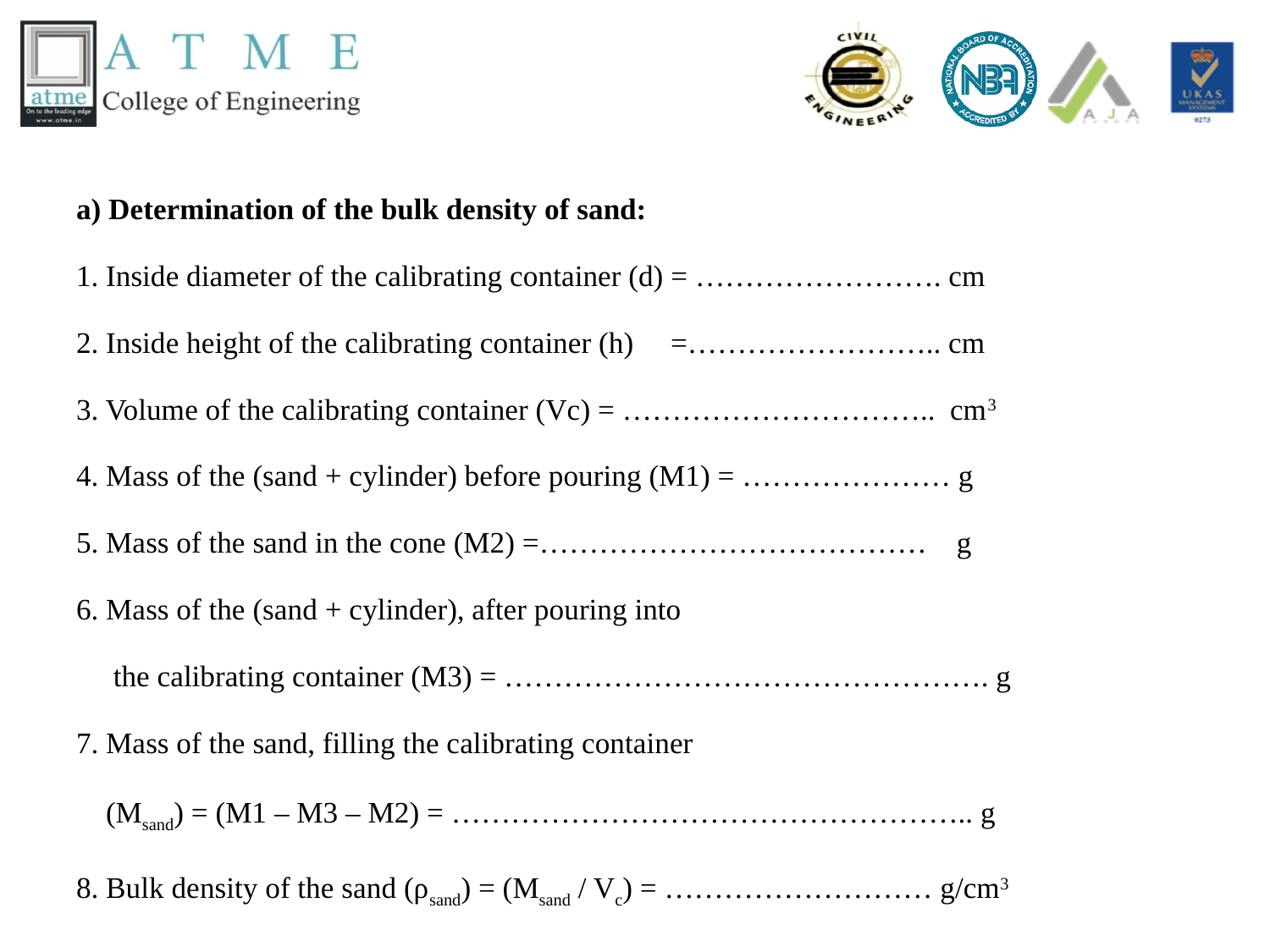

a) Determination of the bulk density of sand:
1. Inside diameter of the calibrating container (d) = ……………………. cm
2. Inside height of the calibrating container (h)     =…………………….. cm
3. Volume of the calibrating container (Vc) = …………………………..  cm3
4. Mass of the (sand + cylinder) before pouring (M1) = ………………… g
5. Mass of the sand in the cone (M2) =…………………………………    g
6. Mass of the (sand + cylinder), after pouring into
     the calibrating container (M3) = …………………………………………. g
7. Mass of the sand, filling the calibrating container
    (Msand) = (M1 – M3 – M2) = …………………………………………….. g
8. Bulk density of the sand (ρsand) = (Msand / Vc) = ……………………… g/cm3